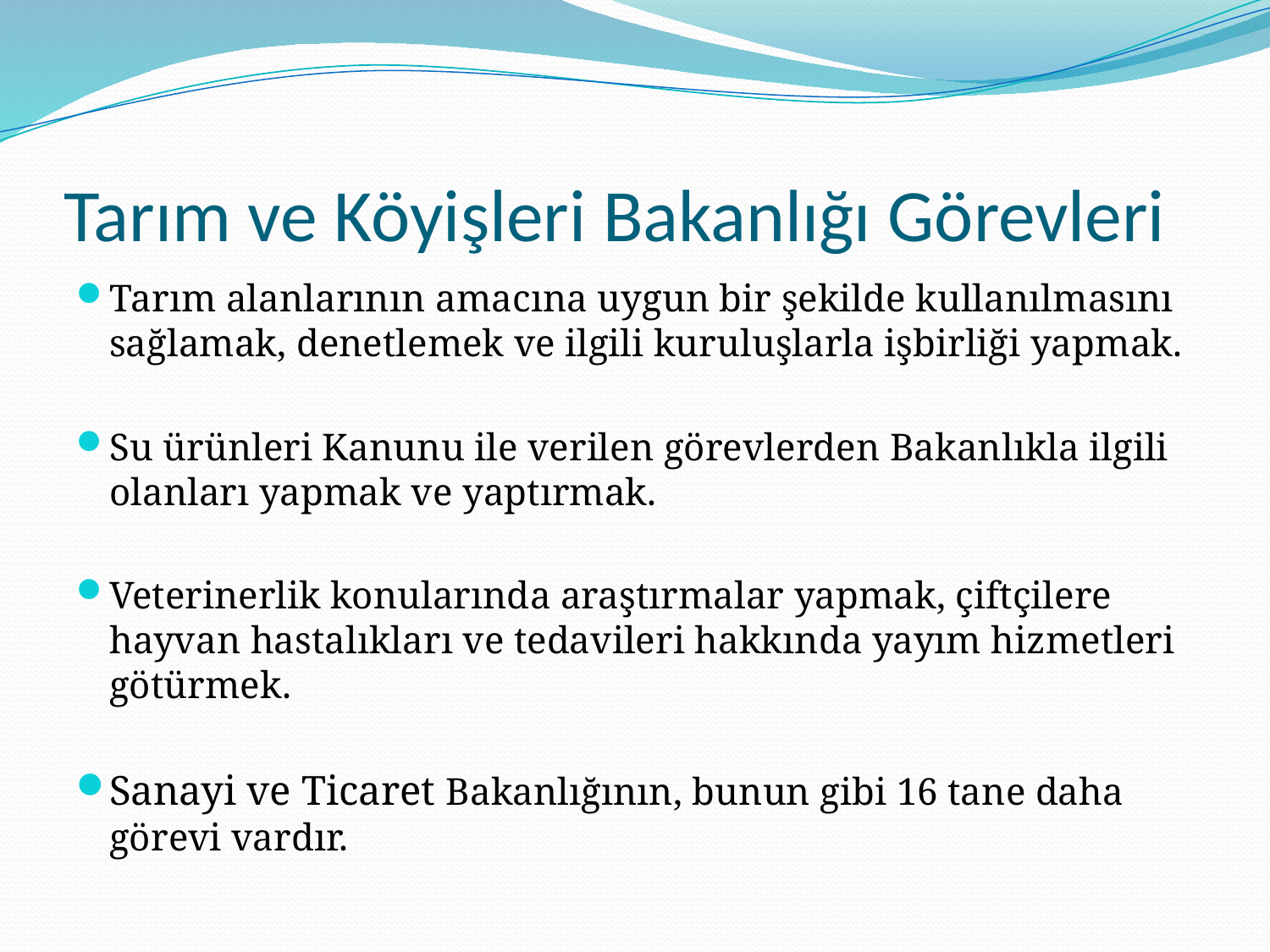

# Tarım ve Köyişleri Bakanlığı Görevleri
Tarım alanlarının amacına uygun bir şekilde kullanılmasını sağlamak, denetlemek ve ilgili kuruluşlarla işbirliği yapmak.

Su ürünleri Kanunu ile verilen görevlerden Bakanlıkla ilgili olanları yapmak ve yaptırmak.

Veterinerlik konularında araştırmalar yapmak, çiftçilere hayvan hastalıkları ve tedavileri hakkında yayım hizmetleri götürmek.

Sanayi ve Ticaret Bakanlığının, bunun gibi 16 tane daha görevi vardır.